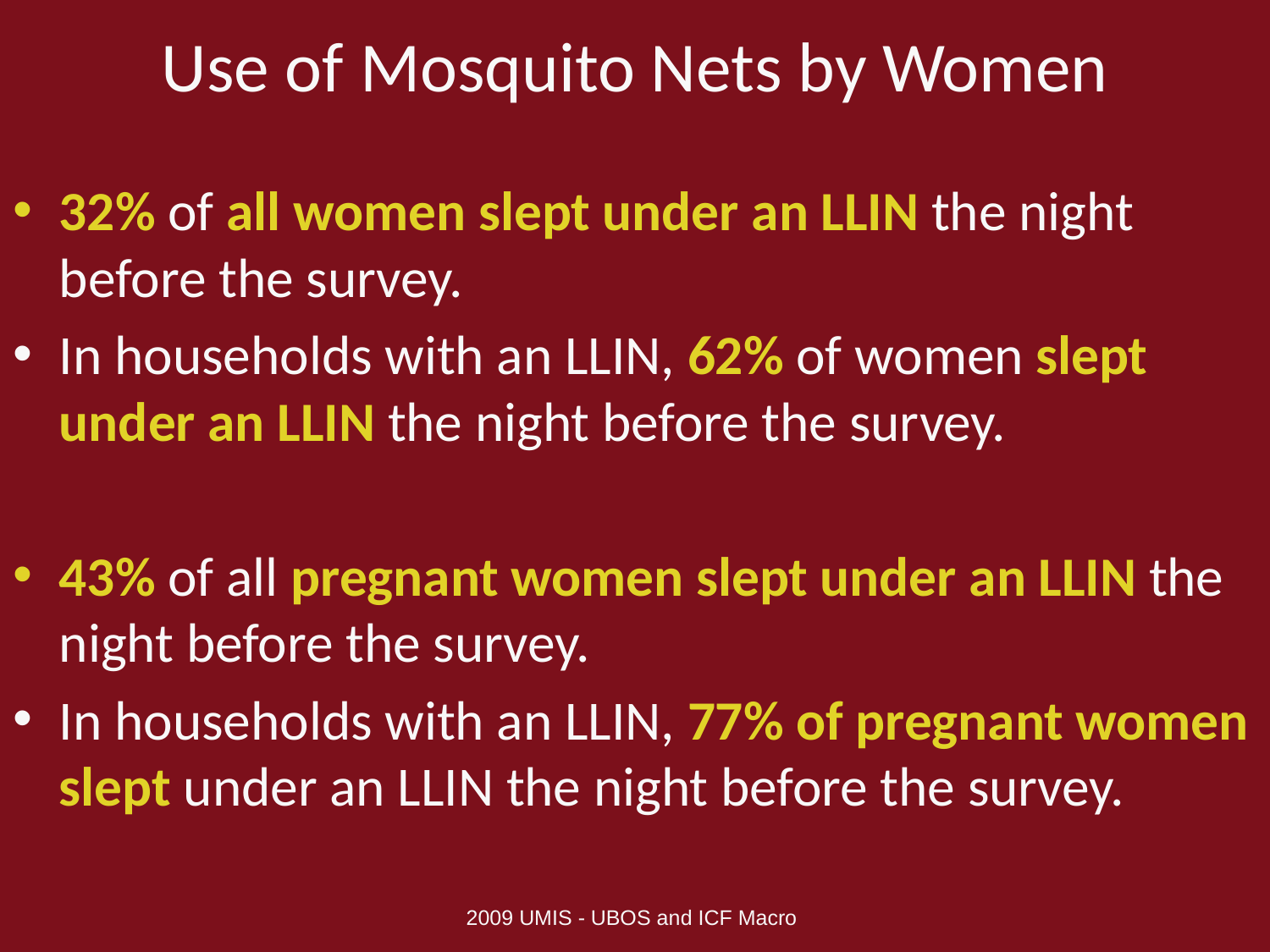

# Use of Mosquito Nets by Women
32% of all women slept under an LLIN the night before the survey.
In households with an LLIN, 62% of women slept under an LLIN the night before the survey.

43% of all pregnant women slept under an LLIN the night before the survey.
In households with an LLIN, 77% of pregnant women slept under an LLIN the night before the survey.

2009 UMIS - UBOS and ICF Macro